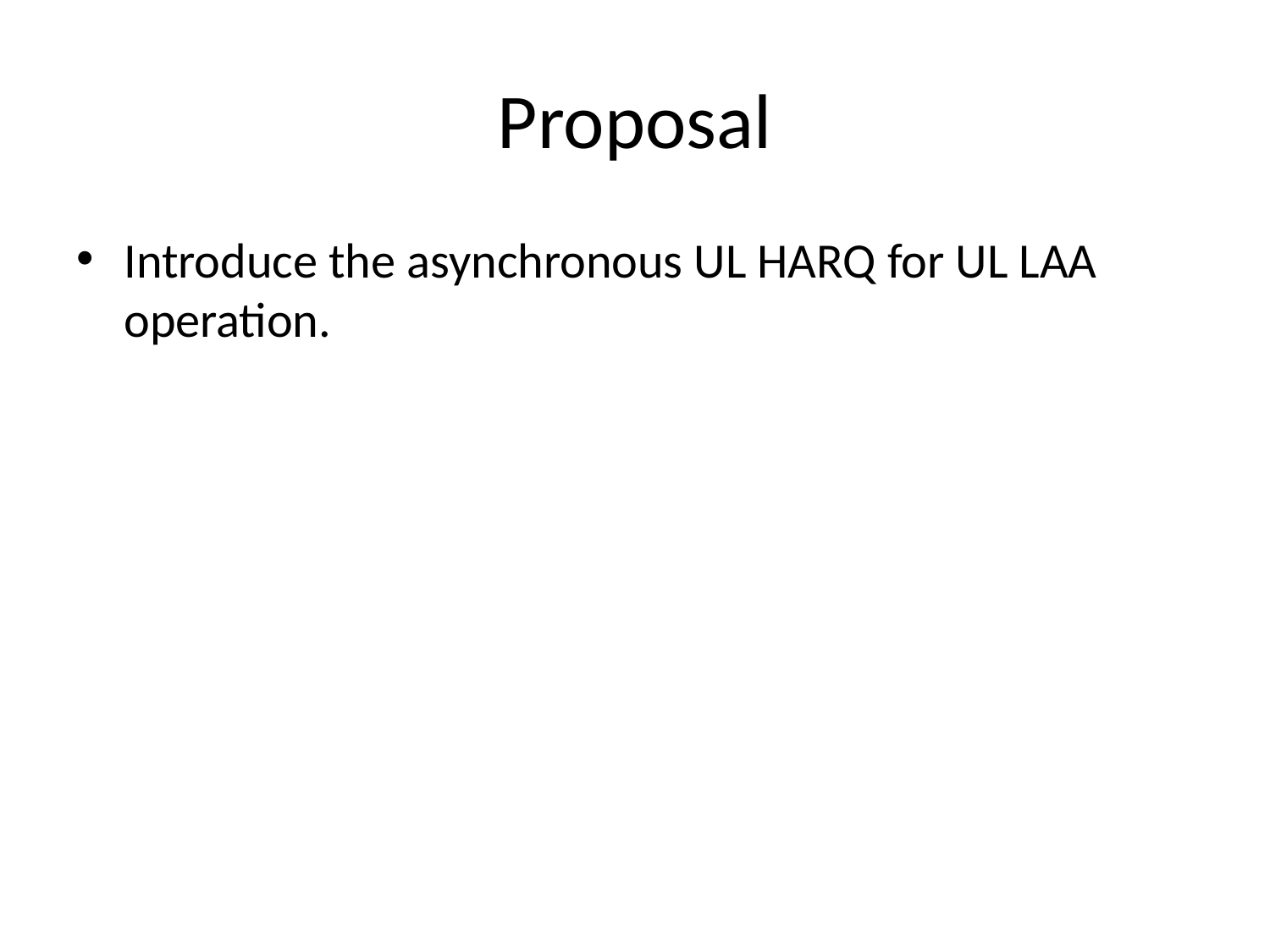

# Proposal
Introduce the asynchronous UL HARQ for UL LAA operation.